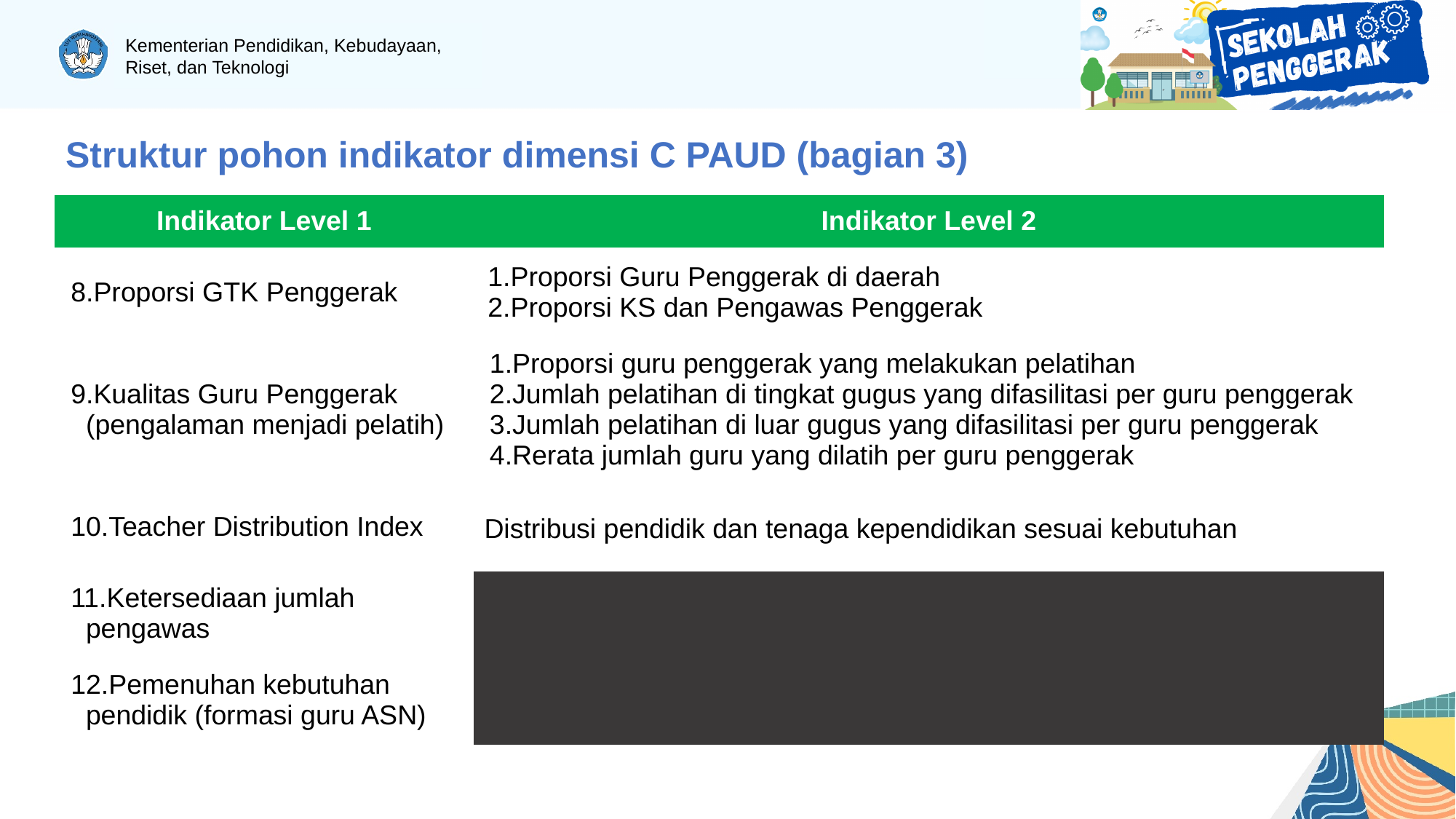

Struktur pohon indikator dimensi C PAUD (bagian 3)
| Indikator Level 1 | Indikator Level 2 |
| --- | --- |
| Proporsi GTK Penggerak | Proporsi Guru Penggerak di daerah Proporsi KS dan Pengawas Penggerak |
| Kualitas Guru Penggerak (pengalaman menjadi pelatih) | Proporsi guru penggerak yang melakukan pelatihan Jumlah pelatihan di tingkat gugus yang difasilitasi per guru penggerak Jumlah pelatihan di luar gugus yang difasilitasi per guru penggerak Rerata jumlah guru yang dilatih per guru penggerak |
| Teacher Distribution Index | Distribusi pendidik dan tenaga kependidikan sesuai kebutuhan |
| Ketersediaan jumlah pengawas |  |
| Pemenuhan kebutuhan pendidik (formasi guru ASN) |  |